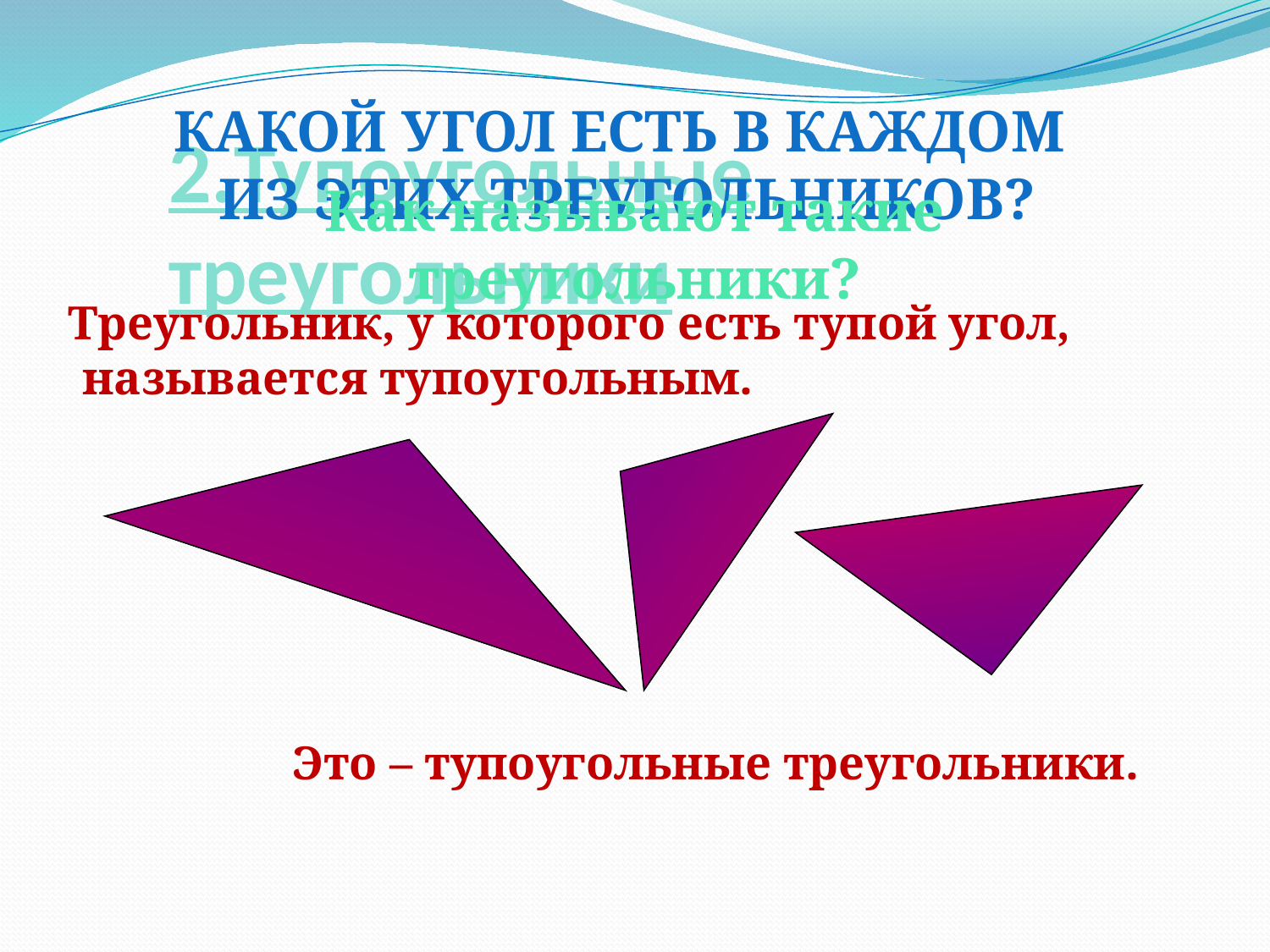

Какой угол есть в каждом
из этих треугольников?
2.Тупоугольные треугольники
Как называют такие треугольники?
  Треугольник, у которого есть тупой угол, называется тупоугольным.

           Это – тупоугольные треугольники.